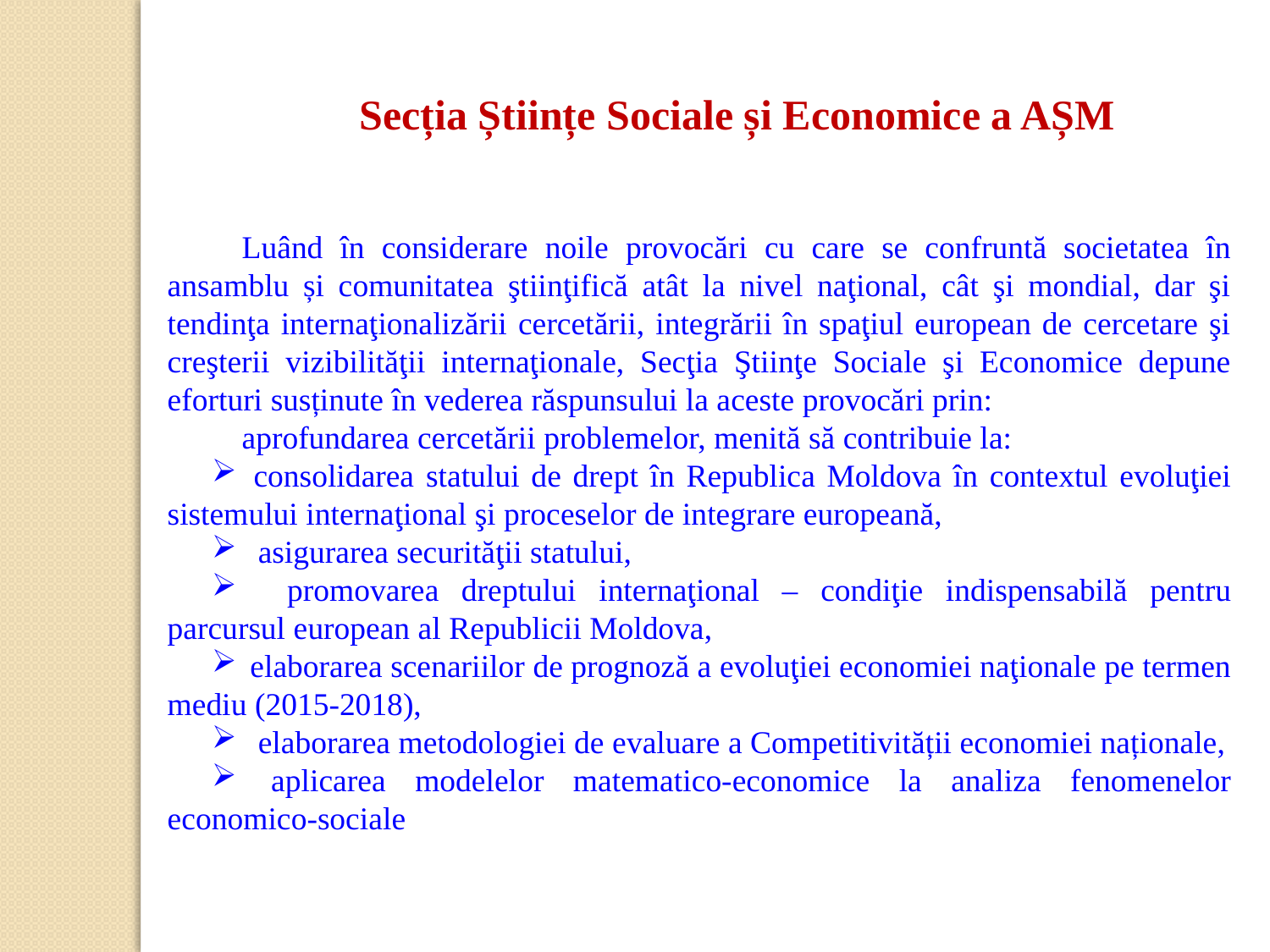

Secția Științe Sociale și Economice a AȘM

Luând în considerare noile provocări cu care se confruntă societatea în ansamblu și comunitatea ştiinţifică atât la nivel naţional, cât şi mondial, dar şi tendinţa internaţionalizării cercetării, integrării în spaţiul european de cercetare şi creşterii vizibilităţii internaţionale, Secţia Ştiinţe Sociale şi Economice depune eforturi susținute în vederea răspunsului la aceste provocări prin:
aprofundarea cercetării problemelor, menită să contribuie la:
 consolidarea statului de drept în Republica Moldova în contextul evoluţiei sistemului internaţional şi proceselor de integrare europeană,
  asigurarea securităţii statului,
  promovarea dreptului internaţional – condiţie indispensabilă pentru parcursul european al Republicii Moldova,
 elaborarea scenariilor de prognoză a evoluţiei economiei naţionale pe termen mediu (2015-2018),
  elaborarea metodologiei de evaluare a Competitivității economiei naționale,
 aplicarea modelelor matematico-economice la analiza fenomenelor economico-sociale